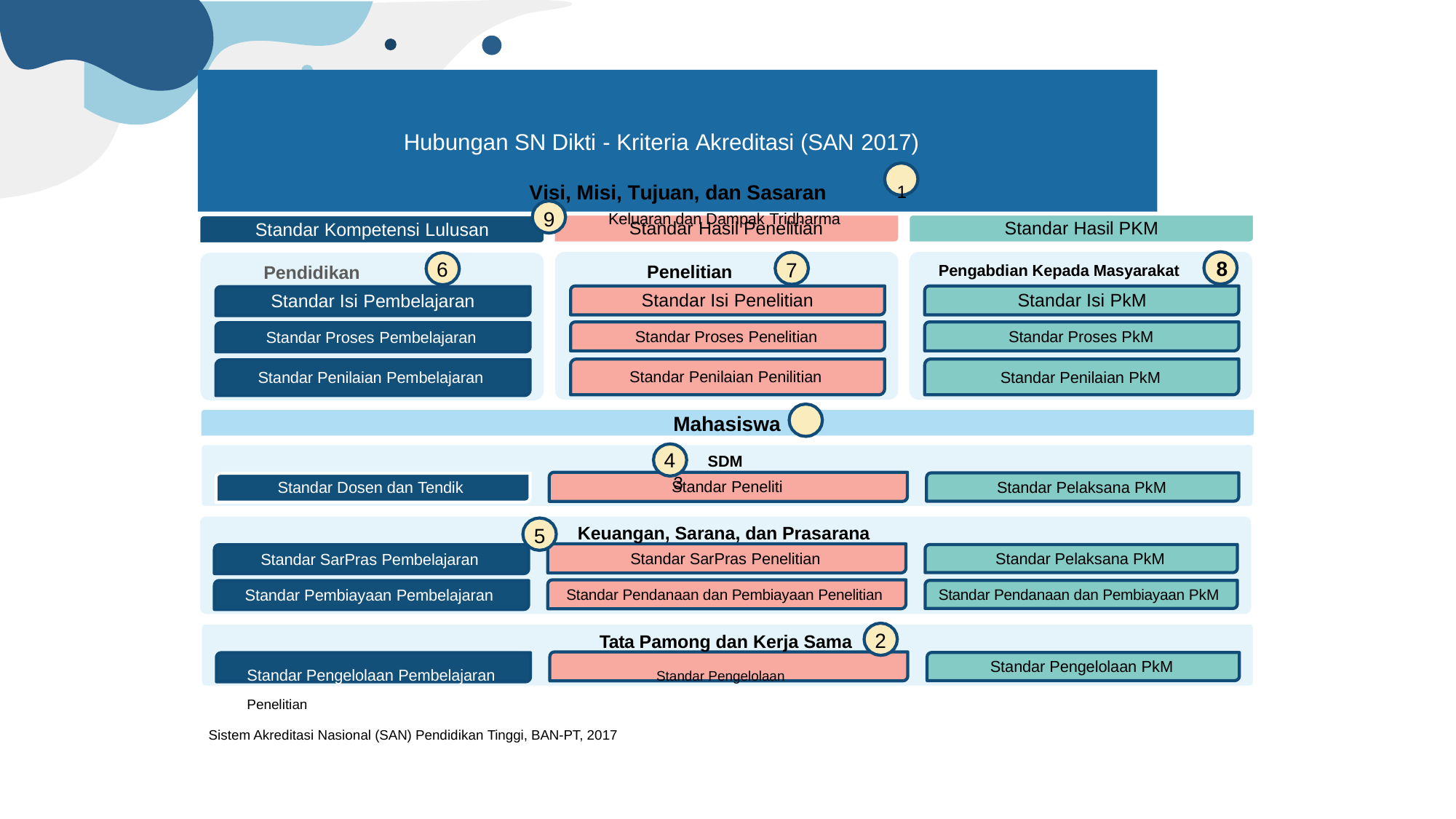

# Hubungan SN Dikti - Kriteria Akreditasi (SAN 2017)

Visi, Misi, Tujuan, dan Sasaran	1
Keluaran dan Dampak Tridharma

9

Standar Hasil Penelitian
Standar Hasil PKM
Standar Kompetensi Lulusan

Pengabdian Kepada Masyarakat	      8
6
7
Penelitian
Pendidikan

Standar Isi Penelitian
Standar Isi PkM
Standar Isi Pembelajaran

Standar Proses Penelitian
Standar Proses PkM
Standar Proses Pembelajaran

Standar Penilaian Penilitian

Mahasiswa	3
Standar Penilaian PkM
Standar Penilaian Pembelajaran

4	SDM

Standar Peneliti
Standar Pelaksana PkM
Standar Dosen dan Tendik

Keuangan, Sarana, dan Prasarana
5

Standar SarPras Penelitian
Standar Pelaksana PkM
Standar SarPras Pembelajaran

Standar Pendanaan dan Pembiayaan Penelitian
Standar Pendanaan dan Pembiayaan PkM
Standar Pembiayaan Pembelajaran

2
Tata Pamong dan Kerja Sama

Standar Pengelolaan PkM
Standar Pengelolaan Pembelajaran	Standar Pengelolaan Penelitian
Sistem Akreditasi Nasional (SAN) Pendidikan Tinggi, BAN-PT, 2017